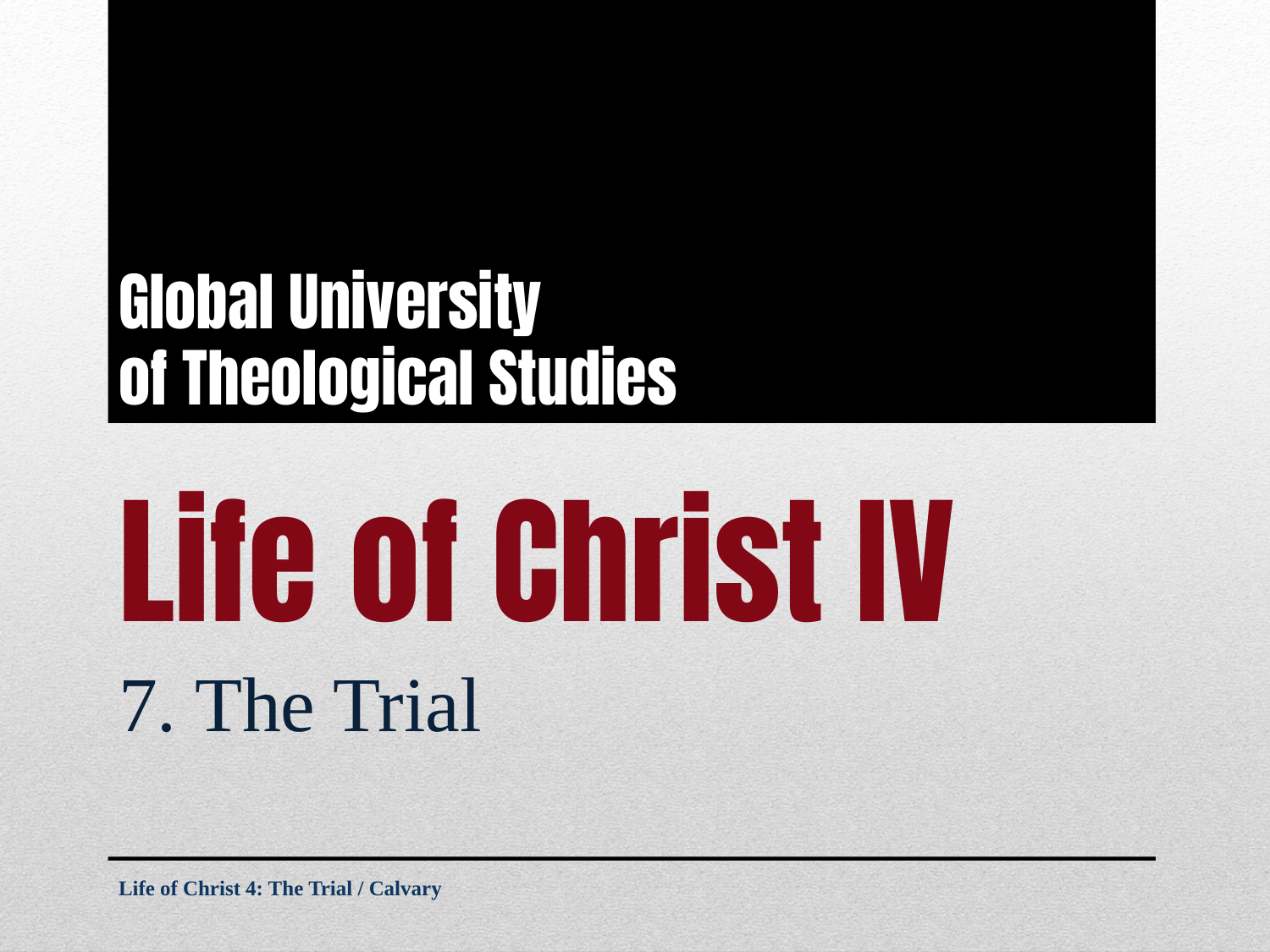

Global University
of Theological Studies
# Life of Christ IV
7. The Trial
Life of Christ 4: The Trial / Calvary